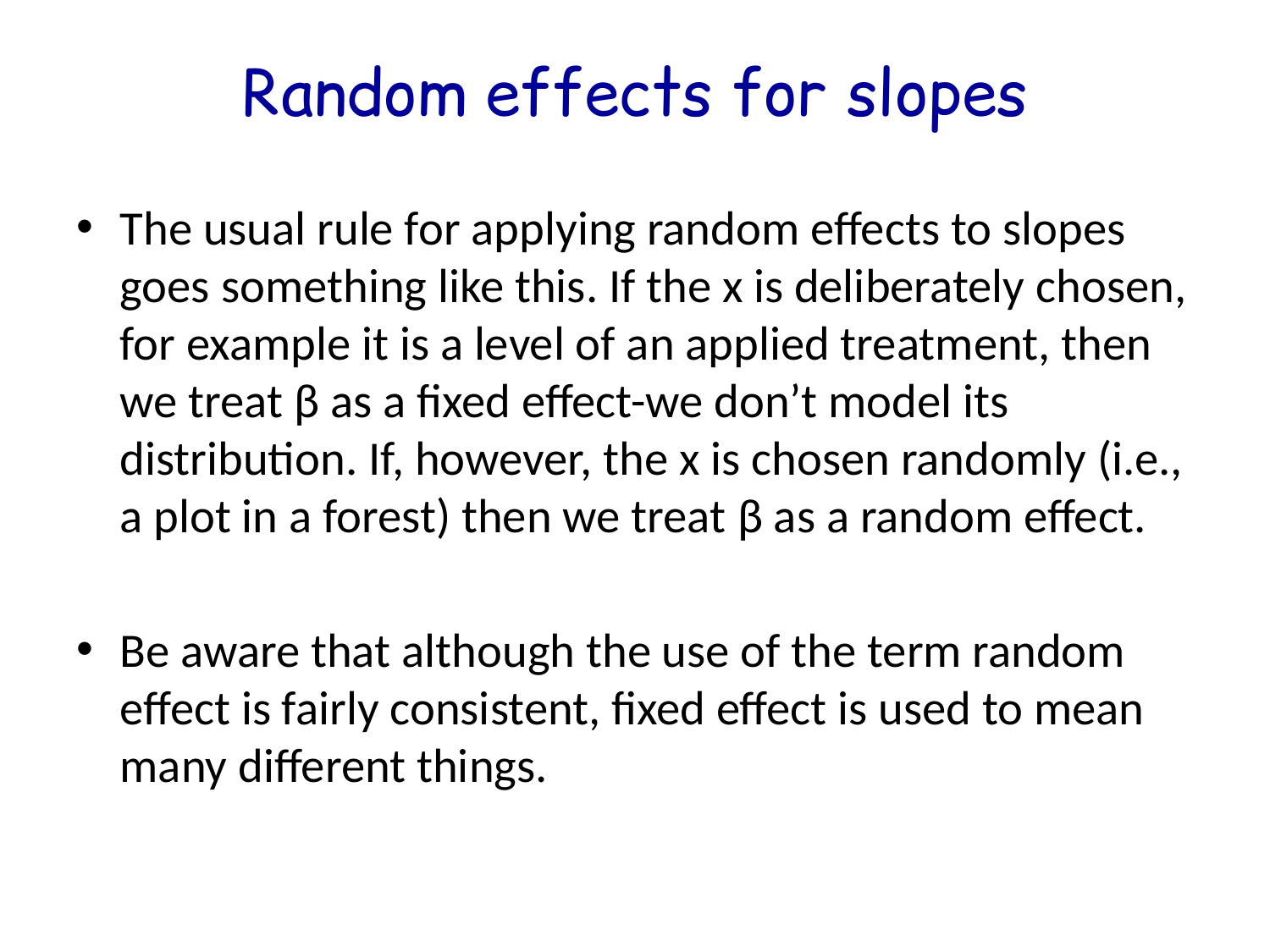

# Random effects for slopes
The usual rule for applying random effects to slopes goes something like this. If the x is deliberately chosen, for example it is a level of an applied treatment, then we treat β as a fixed effect-we don’t model its distribution. If, however, the x is chosen randomly (i.e., a plot in a forest) then we treat β as a random effect.

Be aware that although the use of the term random effect is fairly consistent, fixed effect is used to mean many different things.